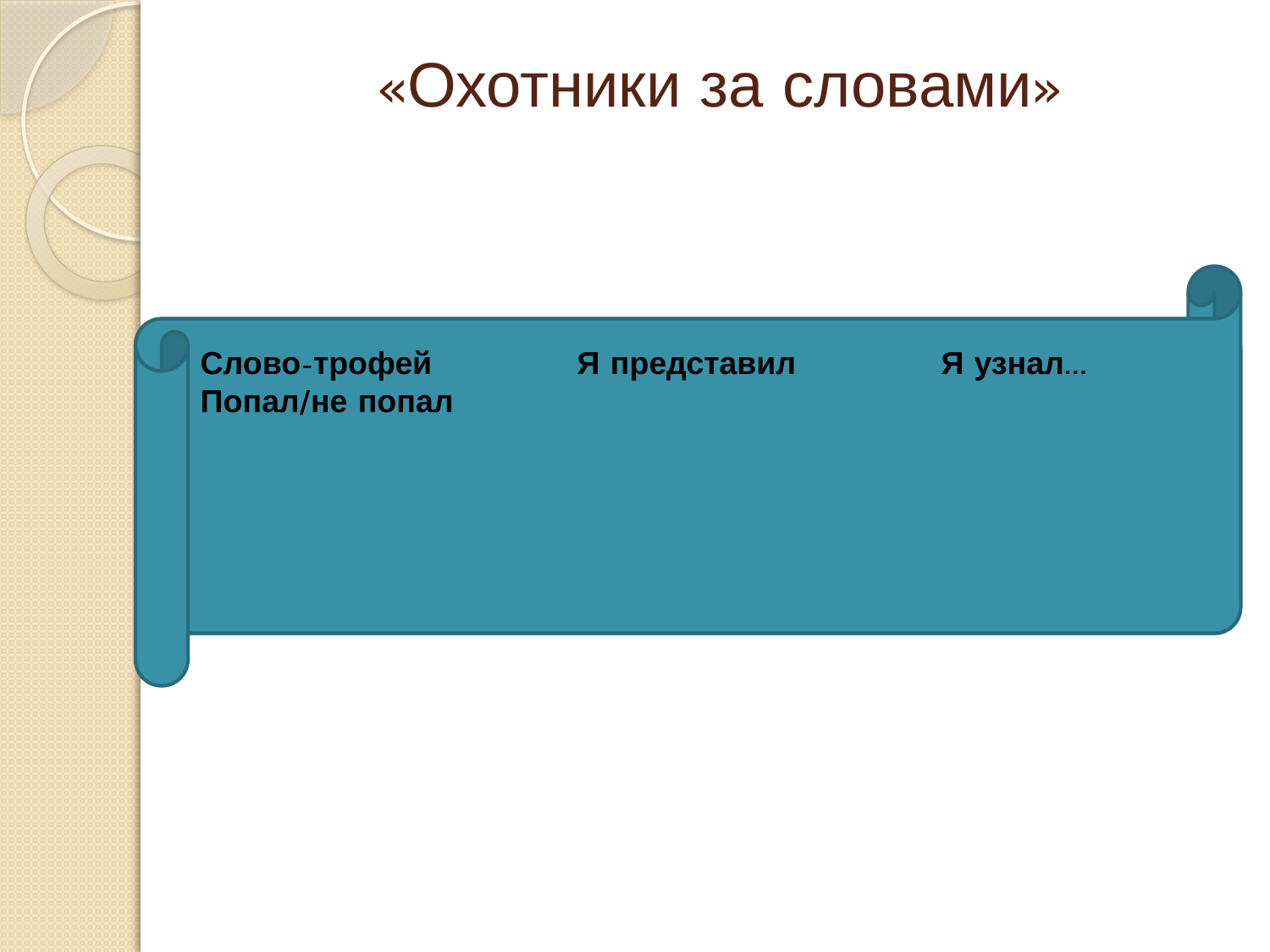

# «Охотники за словами»
Слово-трофей              Я представил              Я узнал…         Попал/не попал